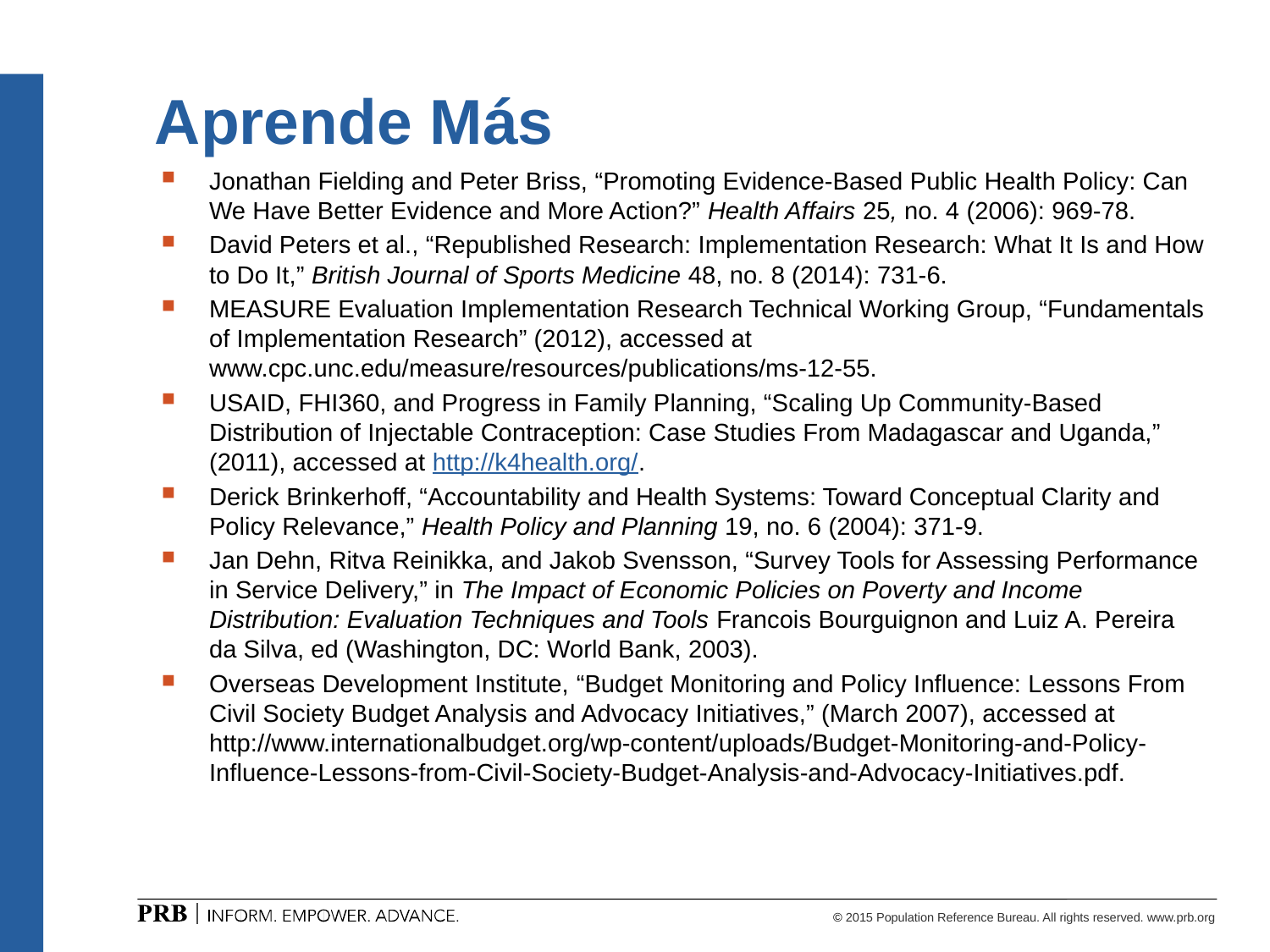

# Aprende Más
Jonathan Fielding and Peter Briss, “Promoting Evidence-Based Public Health Policy: Can We Have Better Evidence and More Action?” Health Affairs 25, no. 4 (2006): 969-78.
David Peters et al., “Republished Research: Implementation Research: What It Is and How to Do It,” British Journal of Sports Medicine 48, no. 8 (2014): 731-6.
MEASURE Evaluation Implementation Research Technical Working Group, “Fundamentals of Implementation Research” (2012), accessed at www.cpc.unc.edu/measure/resources/publications/ms-12-55.
USAID, FHI360, and Progress in Family Planning, “Scaling Up Community-Based Distribution of Injectable Contraception: Case Studies From Madagascar and Uganda,” (2011), accessed at http://k4health.org/.
Derick Brinkerhoff, “Accountability and Health Systems: Toward Conceptual Clarity and Policy Relevance,” Health Policy and Planning 19, no. 6 (2004): 371-9.
Jan Dehn, Ritva Reinikka, and Jakob Svensson, “Survey Tools for Assessing Performance in Service Delivery,” in The Impact of Economic Policies on Poverty and Income Distribution: Evaluation Techniques and Tools Francois Bourguignon and Luiz A. Pereira da Silva, ed (Washington, DC: World Bank, 2003).
Overseas Development Institute, “Budget Monitoring and Policy Influence: Lessons From Civil Society Budget Analysis and Advocacy Initiatives,” (March 2007), accessed at http://www.internationalbudget.org/wp-content/uploads/Budget-Monitoring-and-Policy-Influence-Lessons-from-Civil-Society-Budget-Analysis-and-Advocacy-Initiatives.pdf.